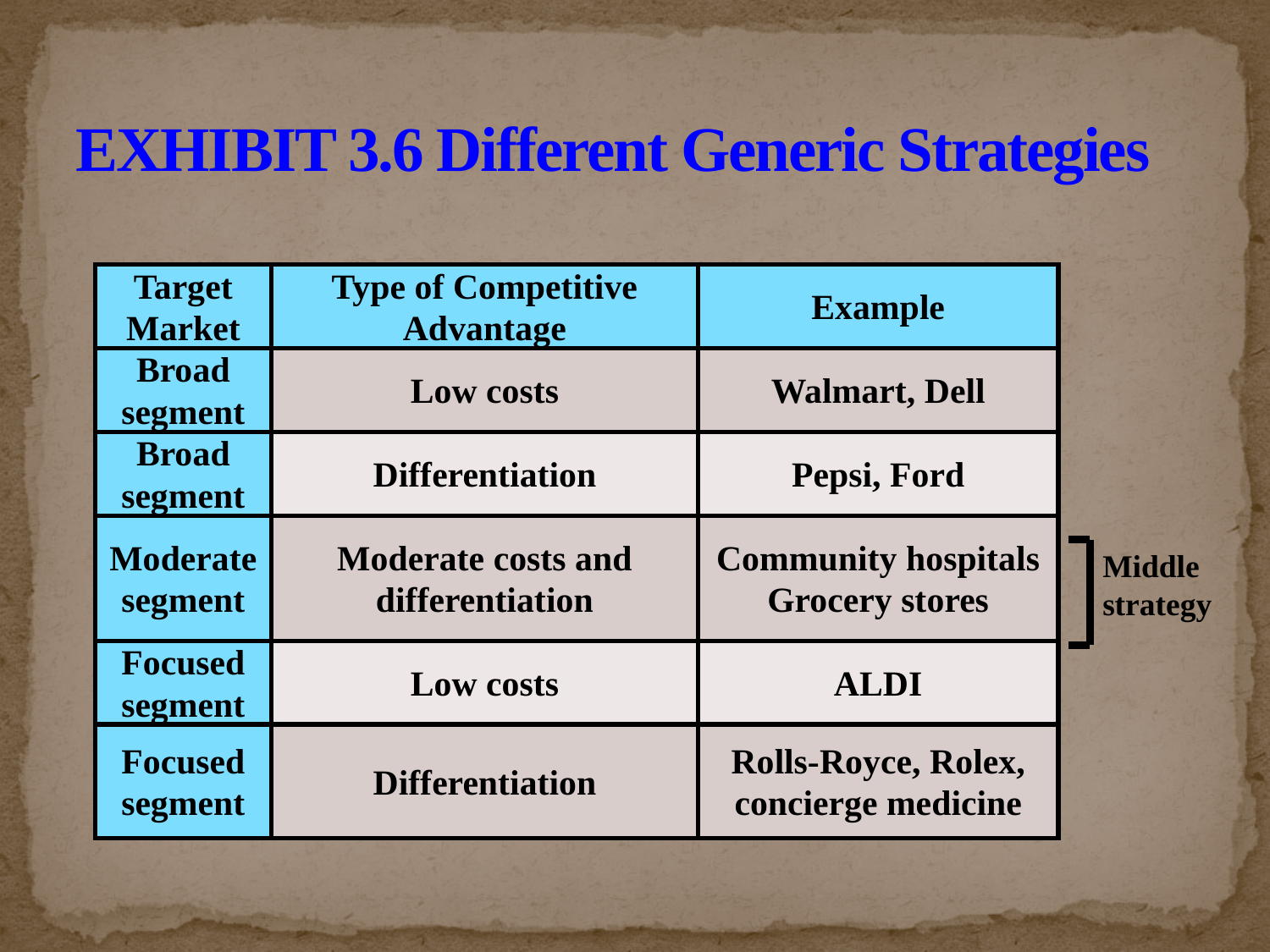

# EXHIBIT 3.6 Different Generic Strategies
| Target Market | Type of Competitive Advantage | Example |
| --- | --- | --- |
| Broad segment | Low costs | Walmart, Dell |
| Broad segment | Differentiation | Pepsi, Ford |
| Moderate segment | Moderate costs and differentiation | Community hospitals Grocery stores |
| Focused segment | Low costs | ALDI |
| Focused segment | Differentiation | Rolls-Royce, Rolex, concierge medicine |
Middle strategy